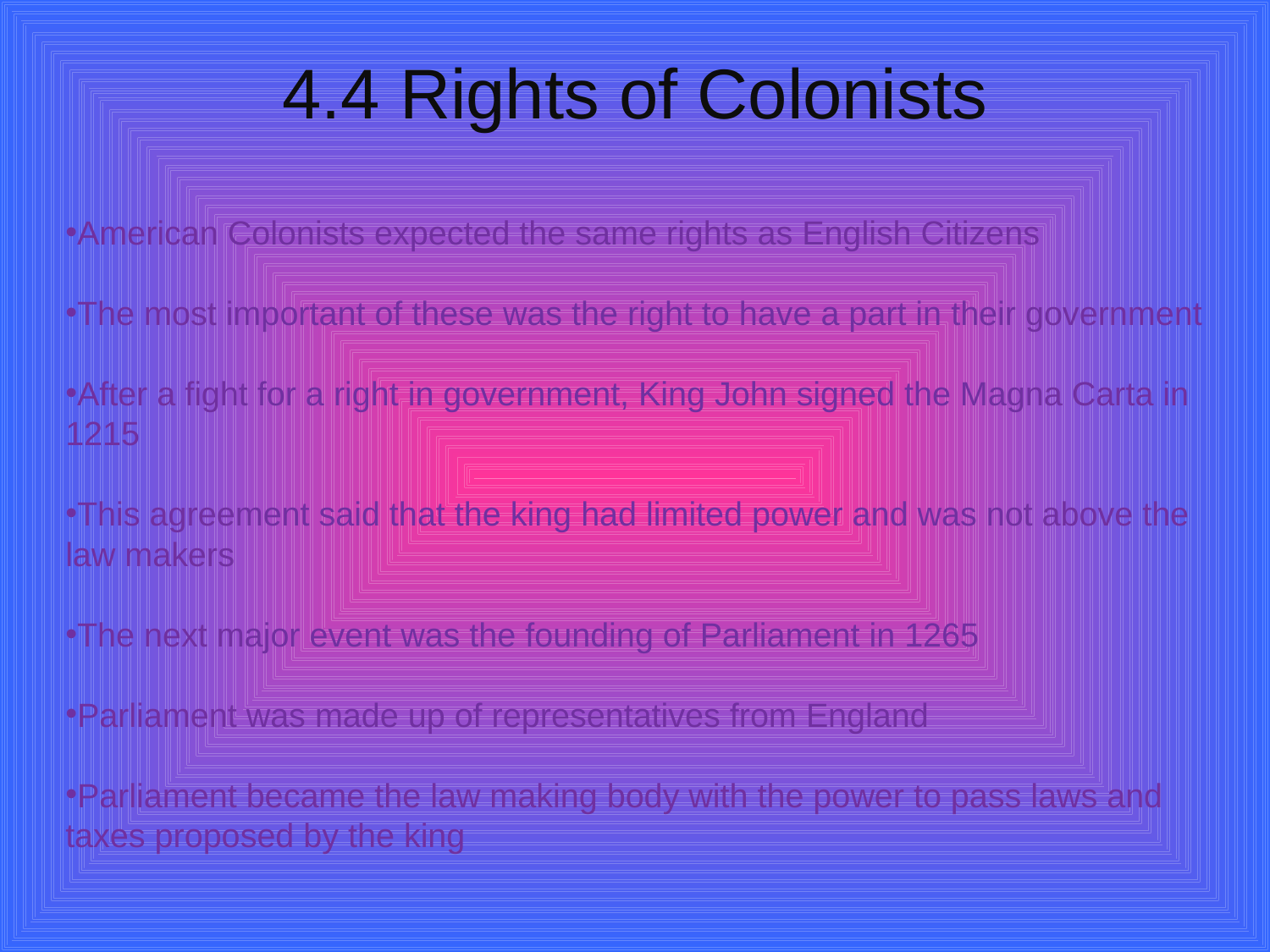

4.4 Rights of Colonists

American Colonists expected the same rights as English Citizens

The most important of these was the right to have a part in their government

After a fight for a right in government, King John signed the Magna Carta in 1215

This agreement said that the king had limited power and was not above the law makers

The next major event was the founding of Parliament in 1265

Parliament was made up of representatives from England

Parliament became the law making body with the power to pass laws and taxes proposed by the king